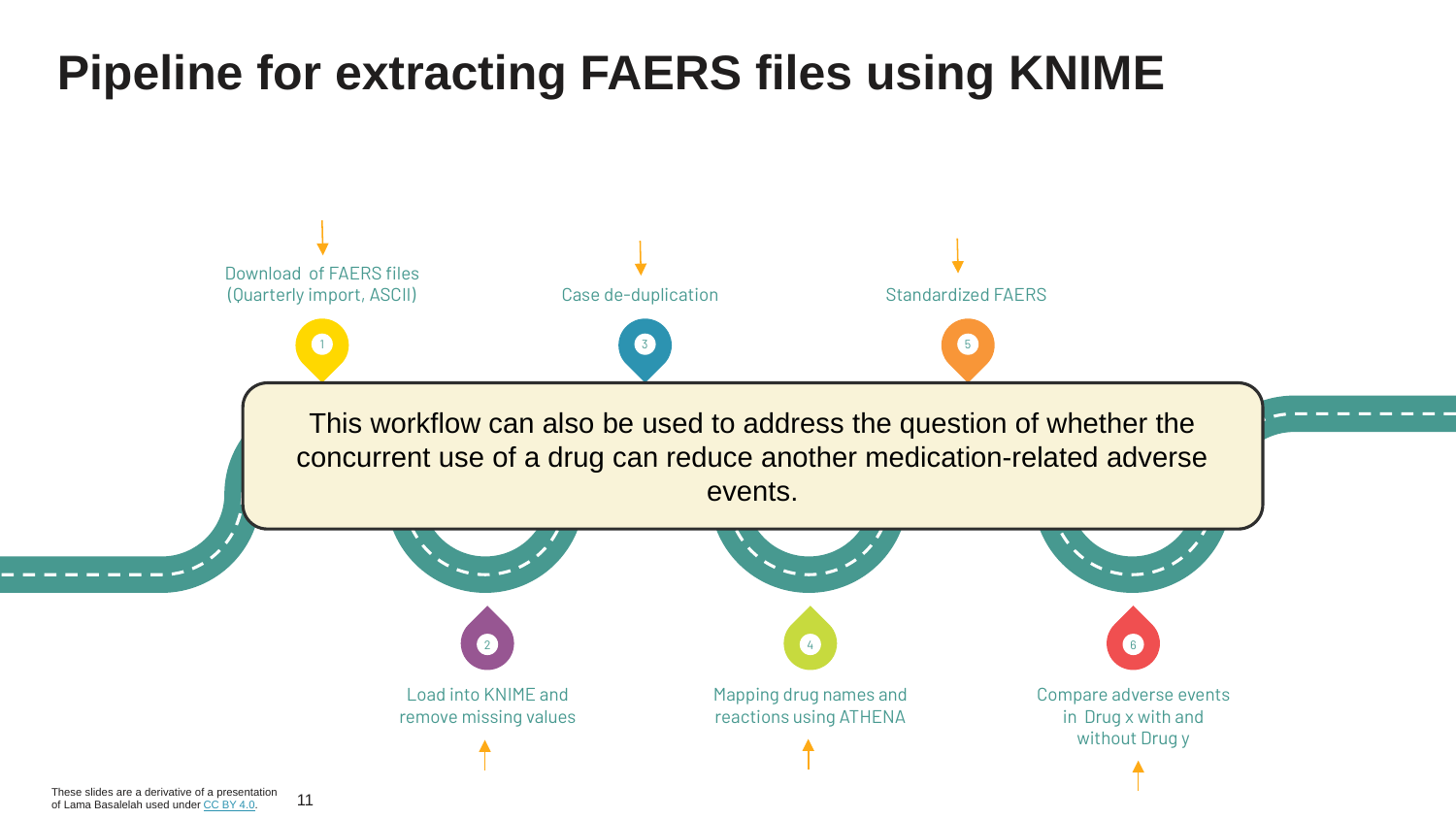

# Pipeline for extracting FAERS files using KNIME
Download  of FAERS files (Quarterly import, ASCII)
Case de-duplication
Standardized FAERS

1

3

5
This workflow can also be used to address the question of whether the concurrent use of a drug can reduce another medication-related adverse events.

2

4

6
Load into KNIME and remove missing values
Mapping drug names and reactions using ATHENA
Compare adverse events in  Drug x with and without Drug y
11